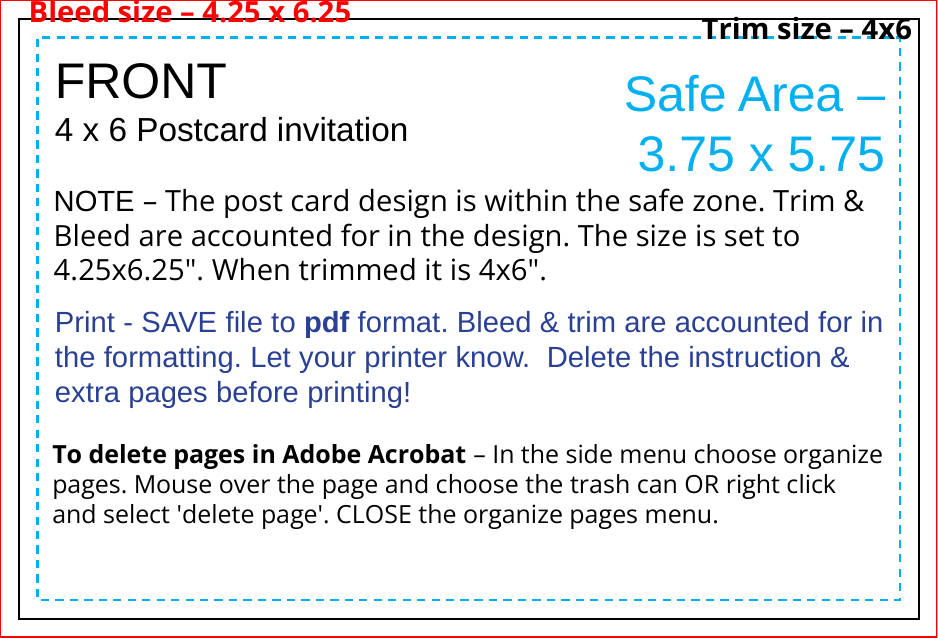

Bleed size – 4.25 x 6.25
Trim size – 4x6

FRONT
4 x 6 Postcard invitation
Safe Area –
3.75 x 5.75
NOTE – The post card design is within the safe zone. Trim & Bleed are accounted for in the design. The size is set to 4.25x6.25". When trimmed it is 4x6".
Print - SAVE file to pdf format. Bleed & trim are accounted for in the formatting. Let your printer know.  Delete the instruction & extra pages before printing!
To delete pages in Adobe Acrobat – In the side menu choose organize pages. Mouse over the page and choose the trash can OR right click and select 'delete page'. CLOSE the organize pages menu.